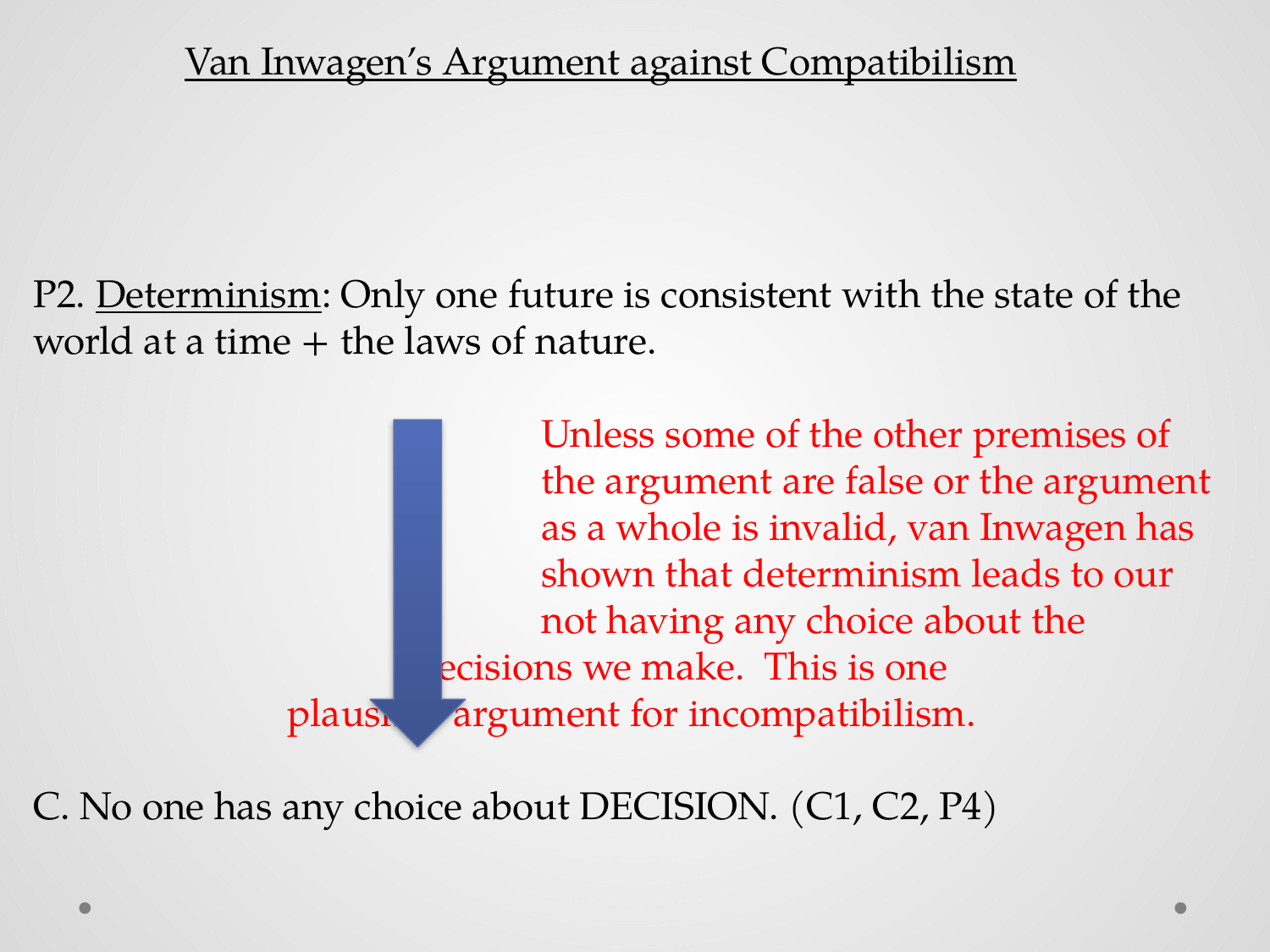

Van Inwagen’s Argument against Compatibilism

P2. Determinism: Only one future is consistent with the state of the world at a time + the laws of nature.

				Unless some of the other premises of 				the argument are false or the argument 				as a whole is invalid, van Inwagen has 				shown that determinism leads to our 				not having any choice about the 				decisions we make.  This is one 				plausible argument for incompatibilism.

C. No one has any choice about DECISION. (C1, C2, P4)